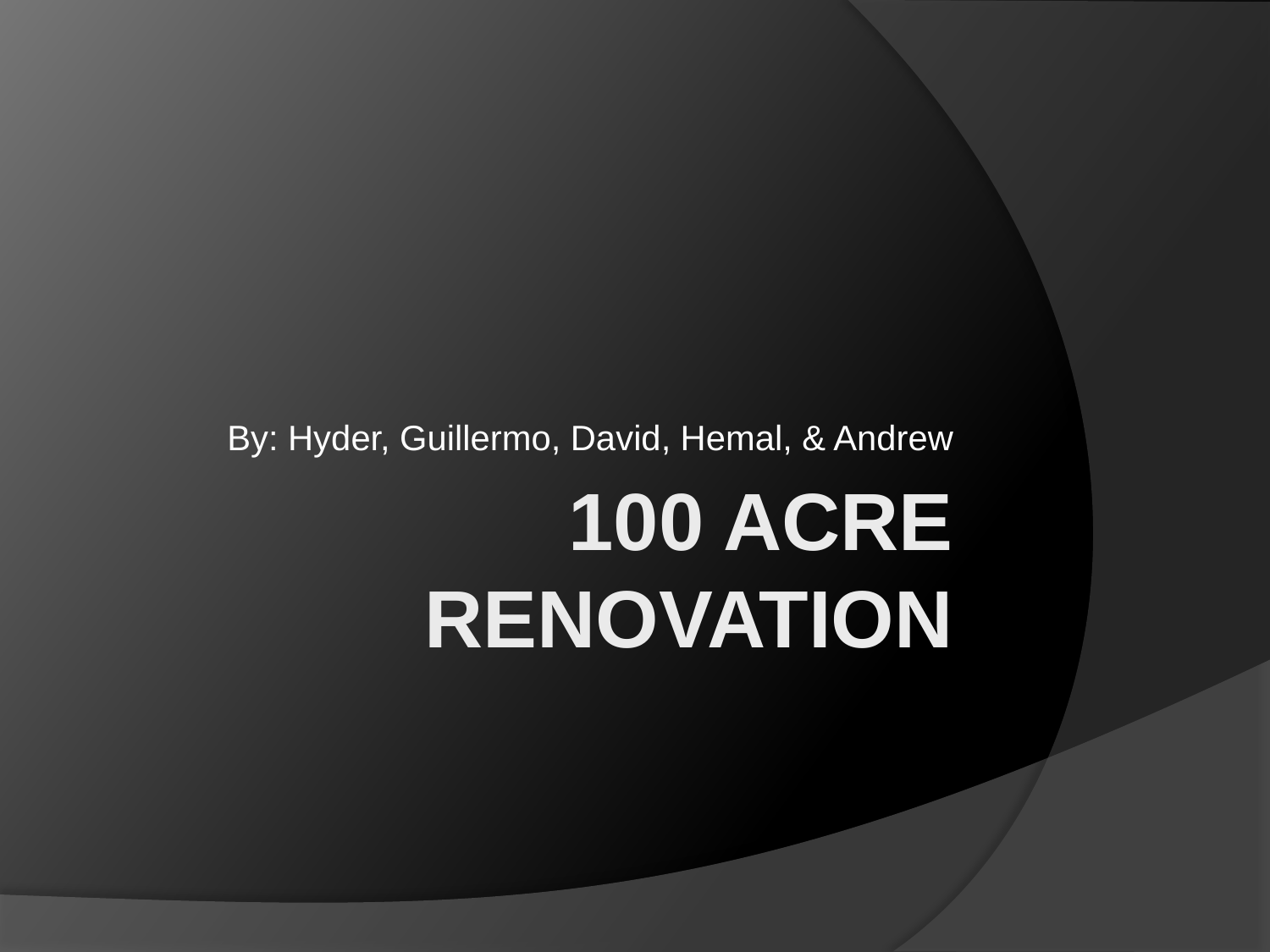

By: Hyder, Guillermo, David, Hemal, & Andrew
# 100 Acre Renovation